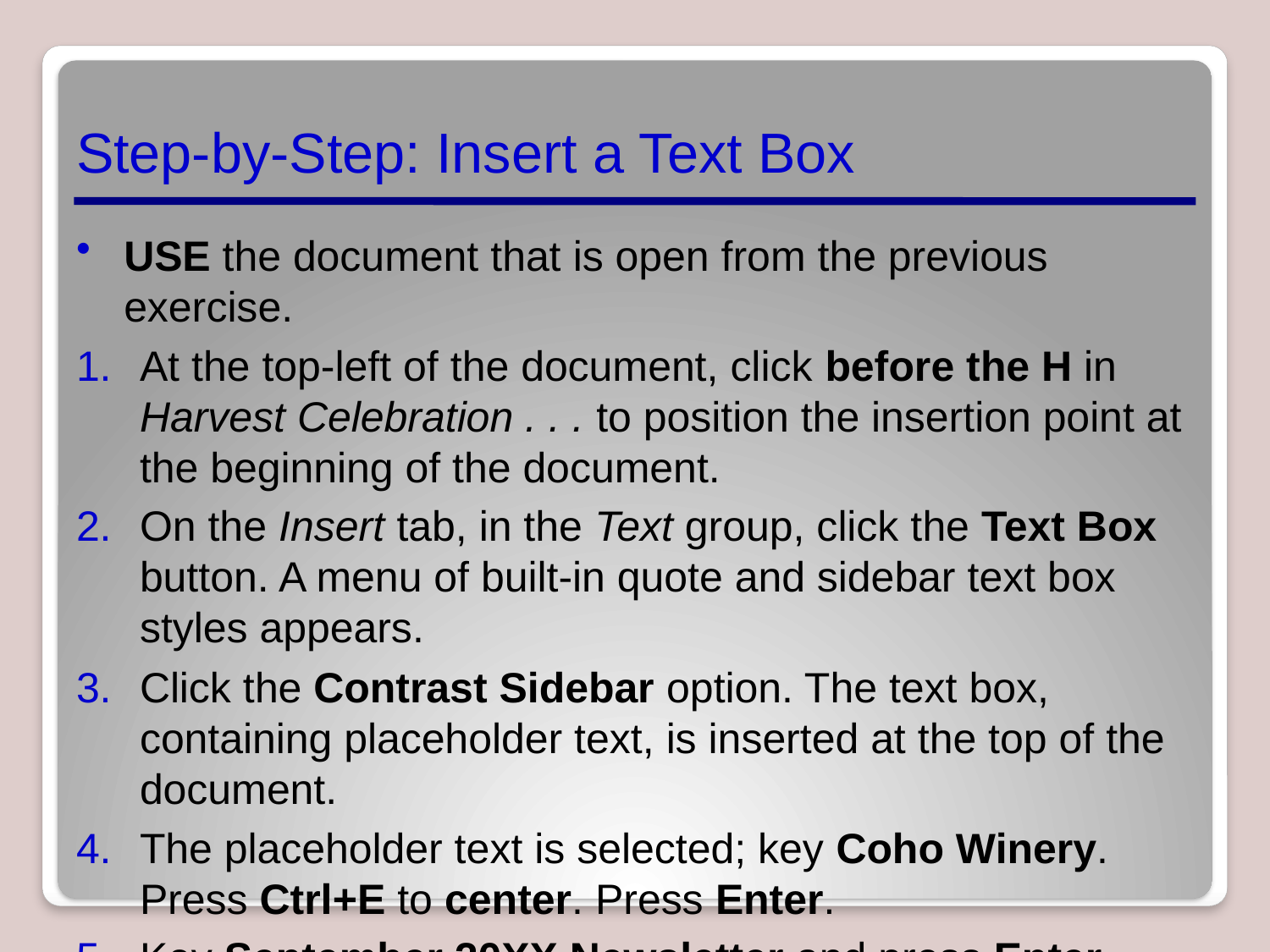

# Step-by-Step: Insert a Text Box
USE the document that is open from the previous exercise.
At the top-left of the document, click before the H in Harvest Celebration . . . to position the insertion point at the beginning of the document.
On the Insert tab, in the Text group, click the Text Box button. A menu of built-in quote and sidebar text box styles appears.
Click the Contrast Sidebar option. The text box, containing placeholder text, is inserted at the top of the document.
The placeholder text is selected; key Coho Winery. Press Ctrl+E to center. Press Enter.
Key September 20XX Newsletter and press Enter.